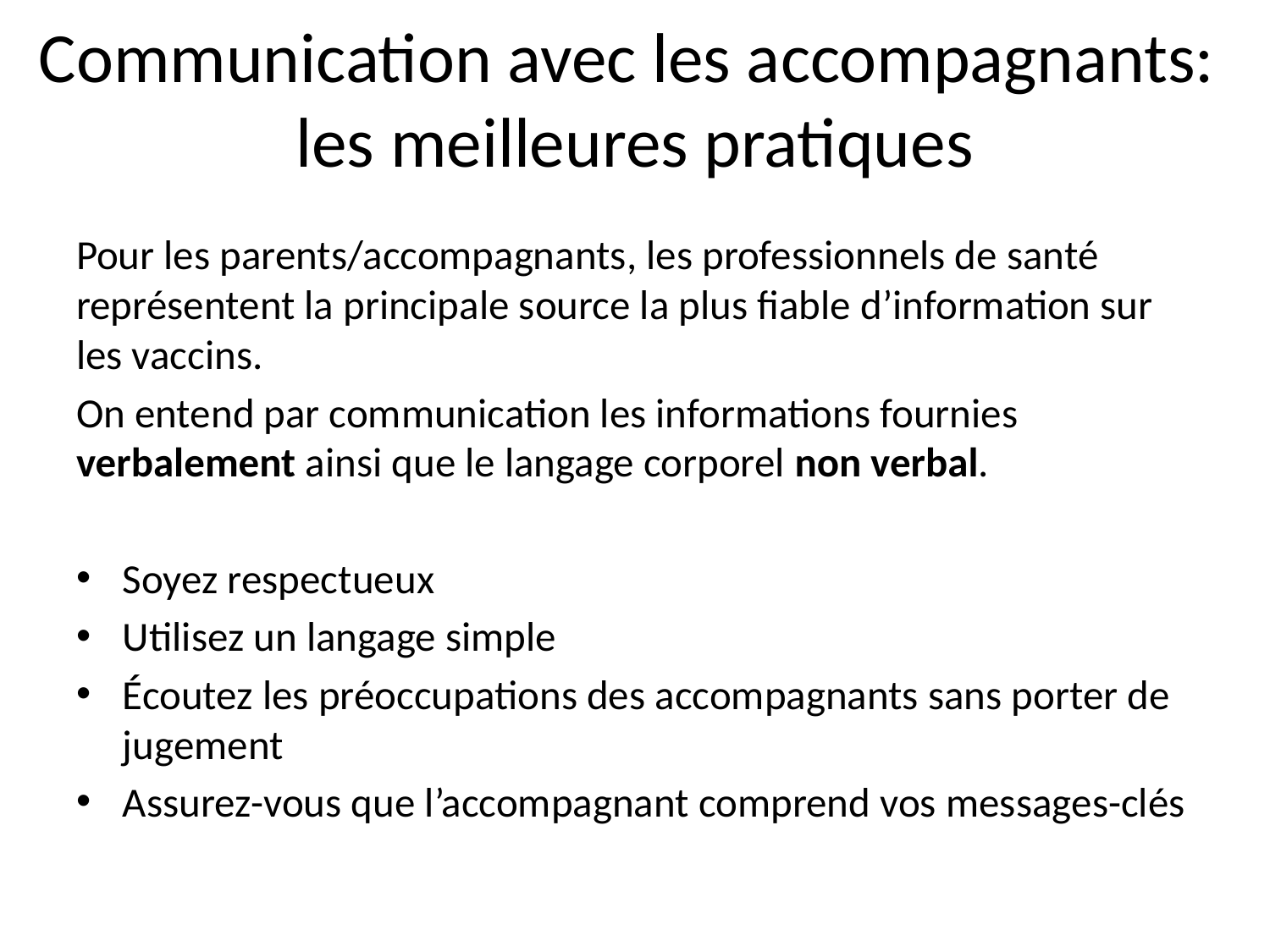

# Communication avec les accompagnants: les meilleures pratiques
Pour les parents/accompagnants, les professionnels de santé représentent la principale source la plus fiable d’information sur les vaccins.
On entend par communication les informations fournies verbalement ainsi que le langage corporel non verbal.

Soyez respectueux
Utilisez un langage simple
Écoutez les préoccupations des accompagnants sans porter de jugement
Assurez-vous que l’accompagnant comprend vos messages-clés